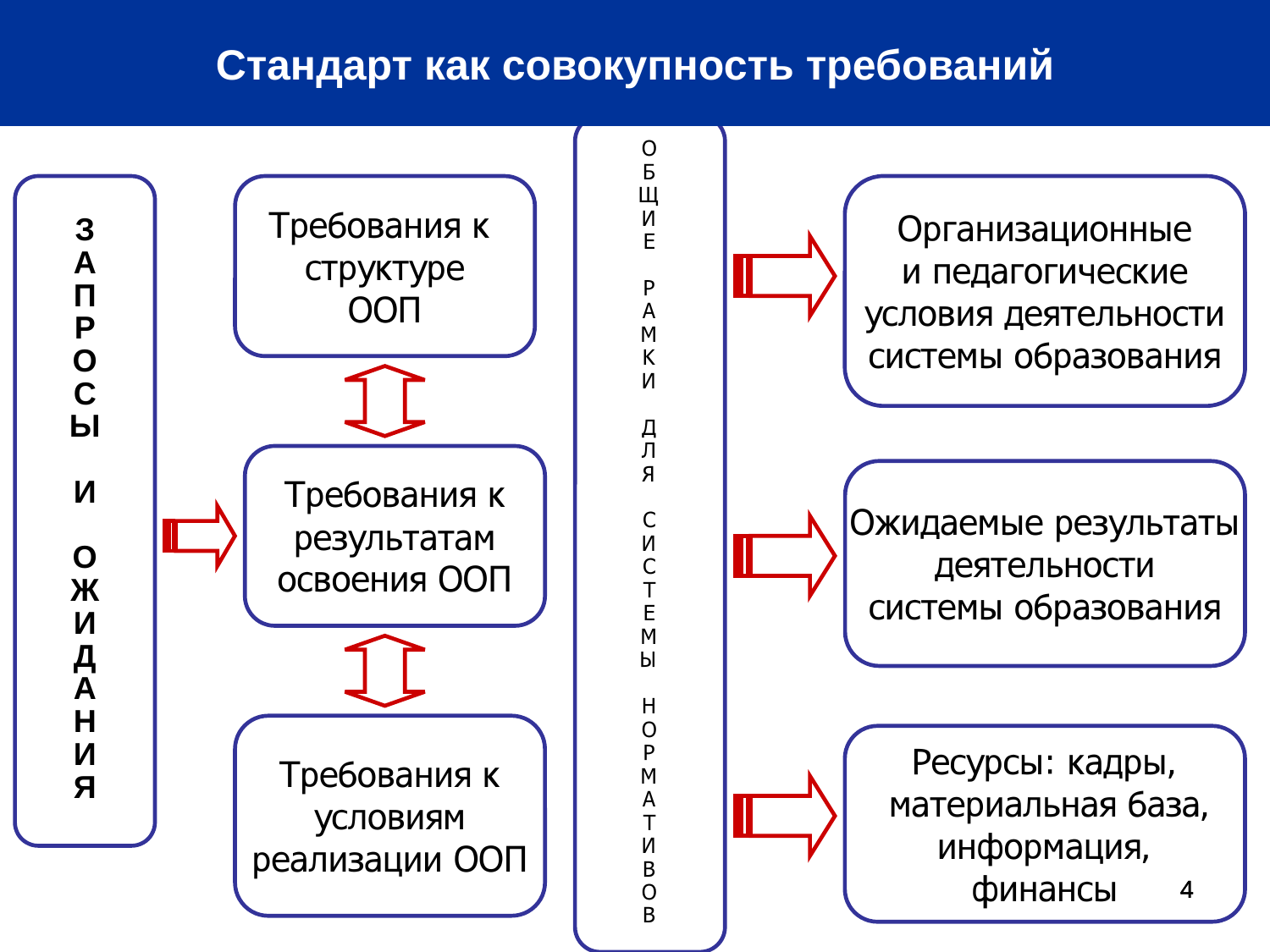

Стандарт как совокупность требований

О
Б
Щ
И
Е

Р
А
М
К
И

Д
Л
Я

С
И
С
Т
Е
М
Ы

Н
О
Р
М
А
Т
И
В
О
В
З
А
П
Р
О
С
Ы

И

О
Ж
И
Д
А
Н
И
Я
Требования к
структуре
ООП

Организационные
и педагогические
условия деятельности
системы образования

Требования к
результатам
освоения ООП
Ожидаемые результаты
деятельности
системы образования

Требования к
условиям
реализации ООП

Ресурсы: кадры,
 материальная база,
информация,
финансы

4
4
4